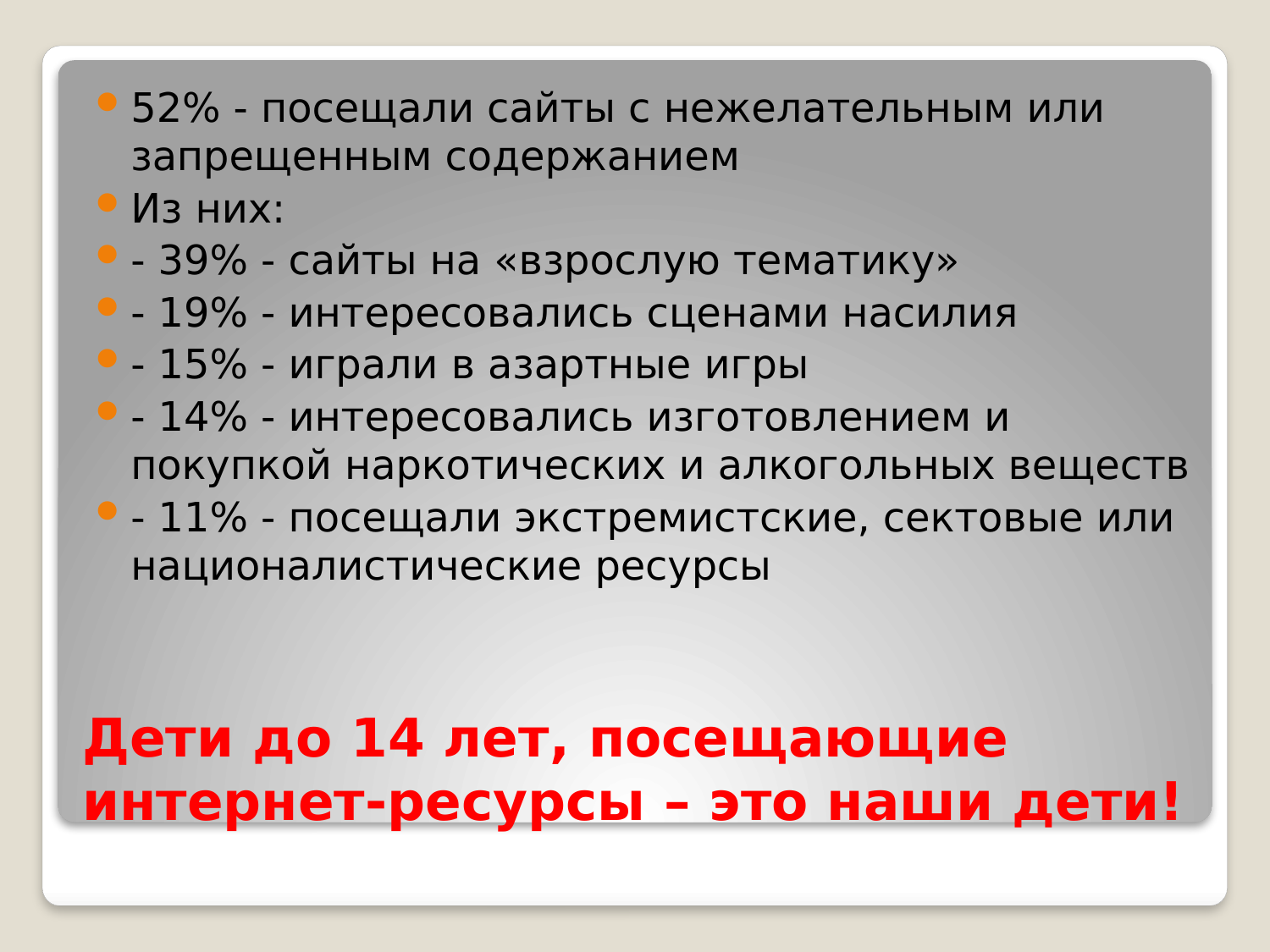

52% - посещали сайты с нежелательным или запрещенным содержанием
Из них:
- 39% - сайты на «взрослую тематику»
- 19% - интересовались сценами насилия
- 15% - играли в азартные игры
- 14% - интересовались изготовлением и покупкой наркотических и алкогольных веществ
- 11% - посещали экстремистские, сектовые или националистические ресурсы
# Дети до 14 лет, посещающие интернет-ресурсы – это наши дети!